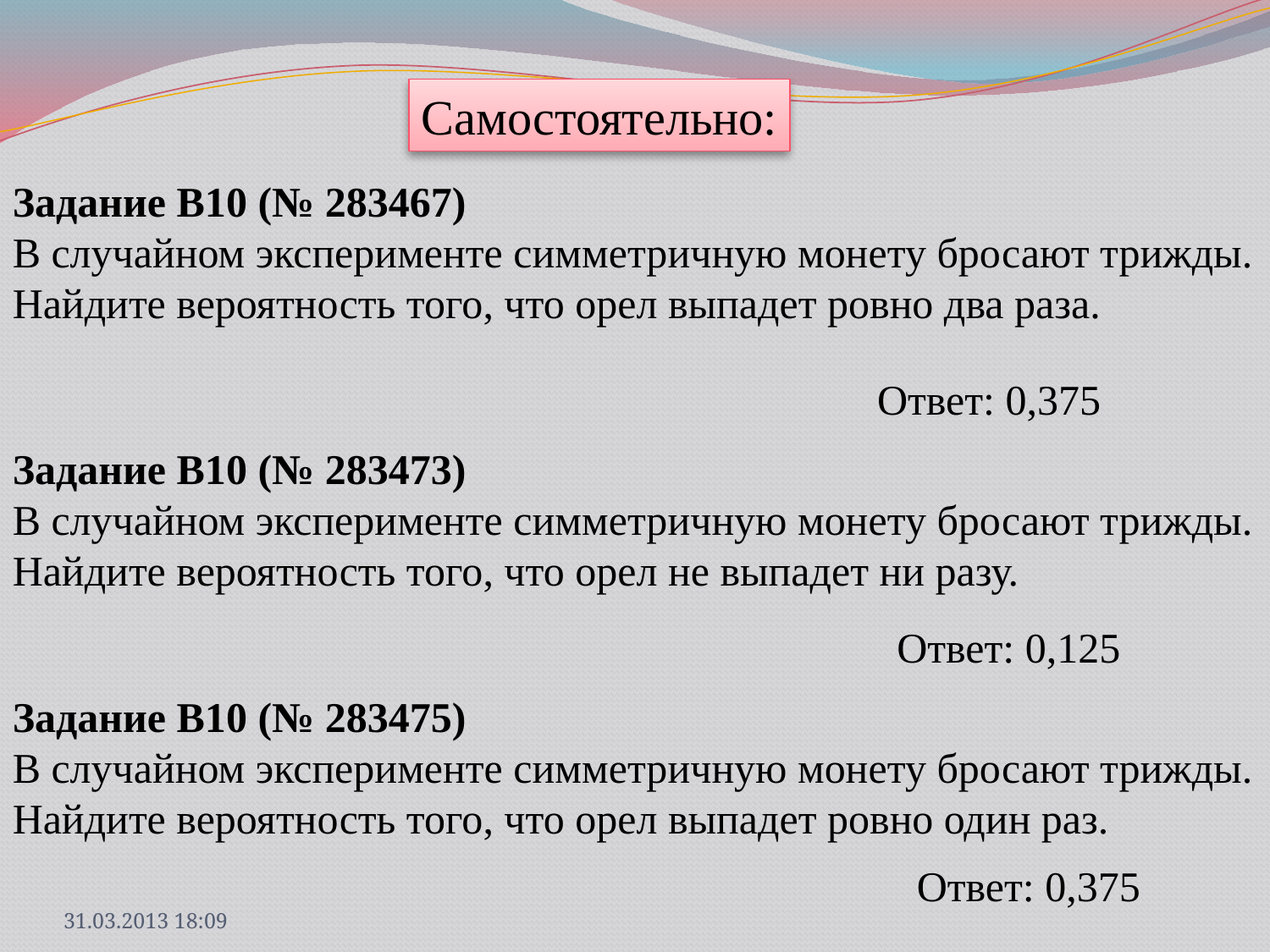

Самостоятельно:
Задание B10 (№ 283467)
В случайном эксперименте симметричную монету бросают трижды. Найдите вероятность того, что орел выпадет ровно два раза.
Ответ: 0,375
Задание B10 (№ 283473)
В случайном эксперименте симметричную монету бросают трижды. Найдите вероятность того, что орел не выпадет ни разу.
Ответ: 0,125
Задание B10 (№ 283475)
В случайном эксперименте симметричную монету бросают трижды. Найдите вероятность того, что орел выпадет ровно один раз.
Ответ: 0,375
31.03.2013 18:09